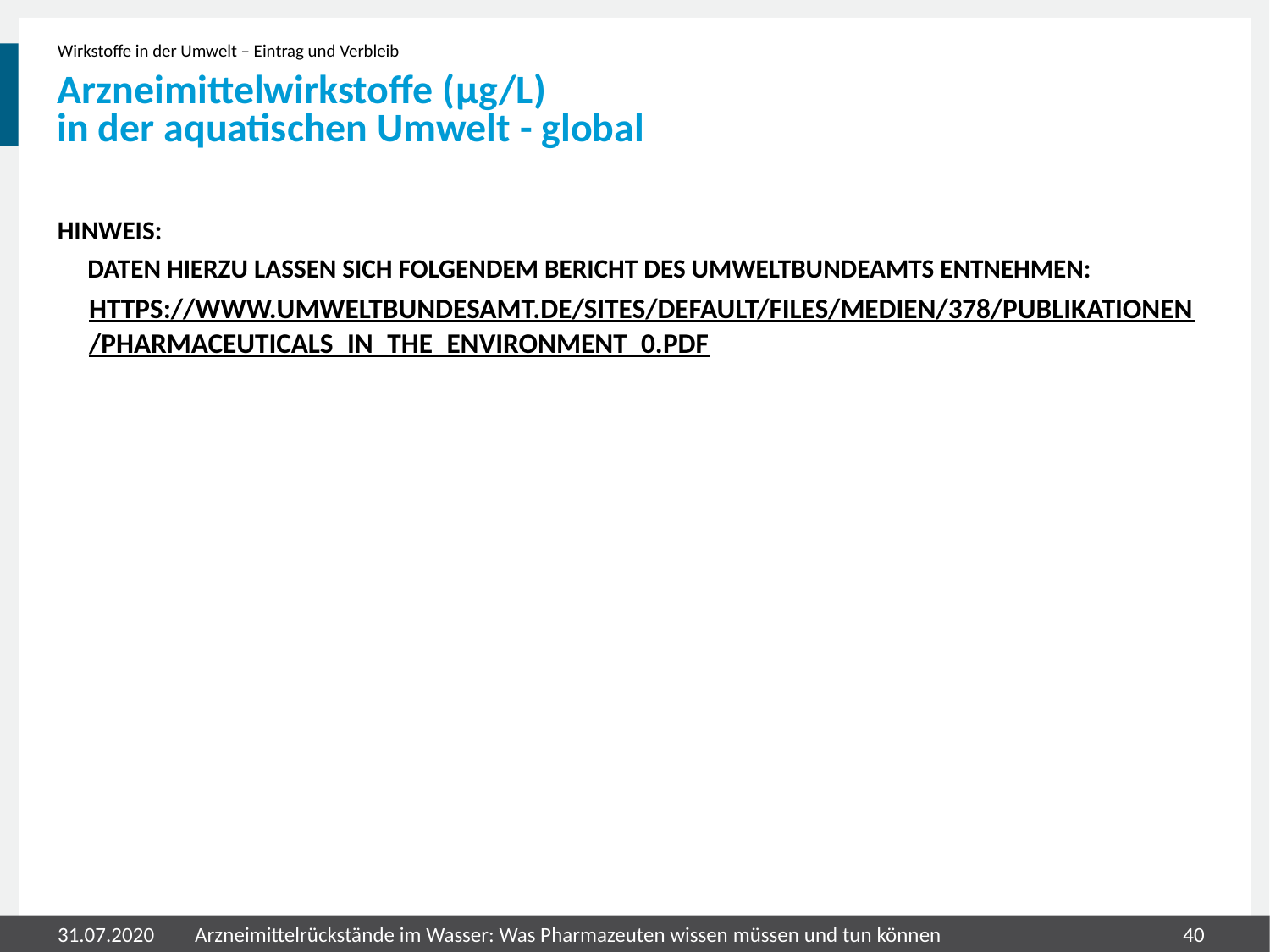

Wirkstoffe in der Umwelt – Eintrag und Verbleib

# Arzneimittelwirkstoffe (µg/L) in der aquatischen Umwelt - global
Hinweis:
daten hierzu lassen sich folgendem Bericht des Umweltbundeamts entnehmen:
https://www.umweltbundesamt.de/sites/default/files/medien/378/publikationen/pharmaceuticals_in_the_environment_0.pdf

31.07.2020
Arzneimittelrückstände im Wasser: Was Pharmazeuten wissen müssen und tun können
40